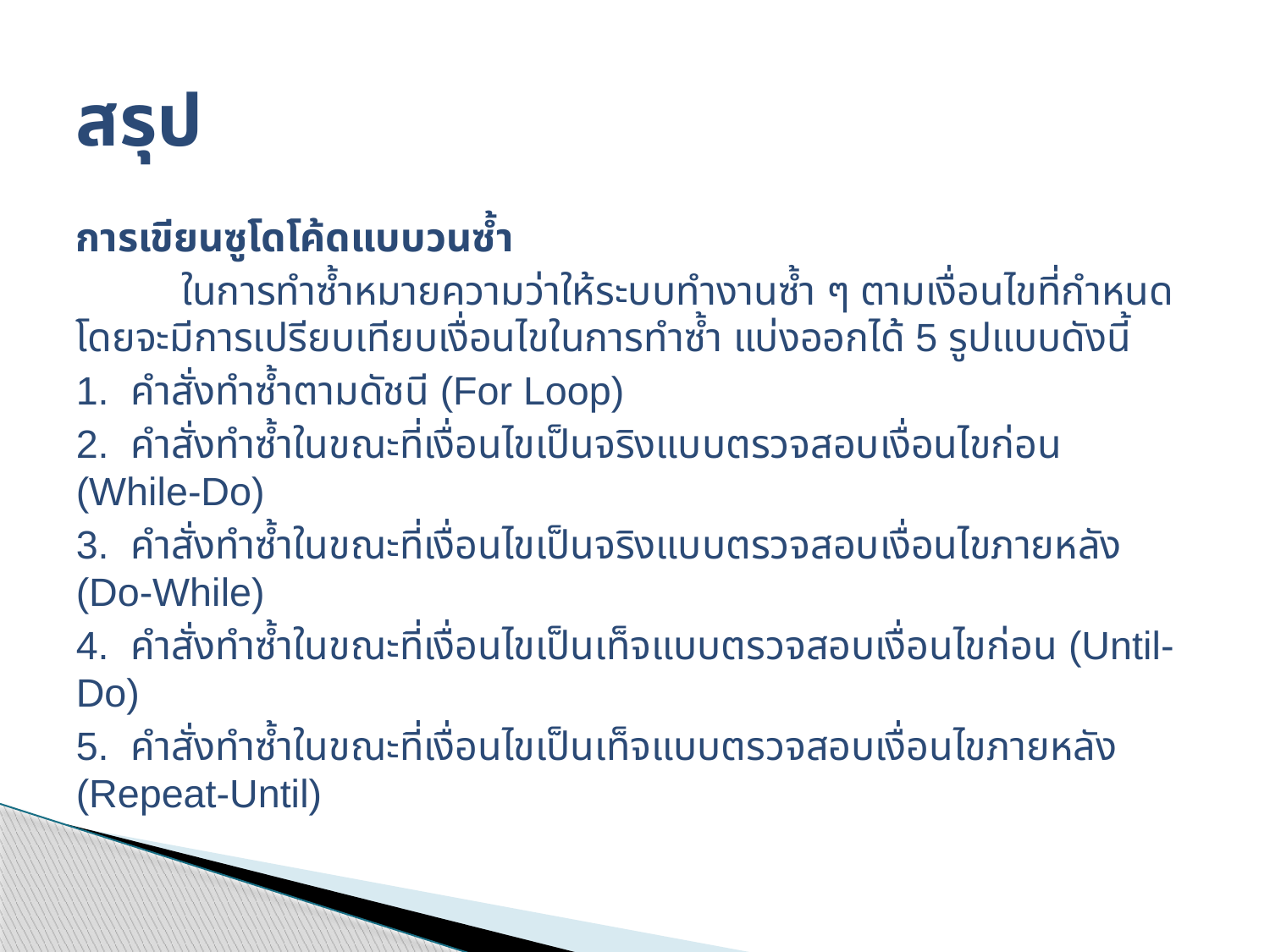

# สรุป
การเขียนซูโดโค้ดแบบวนซ้ำ
	ในการทำซ้ำหมายความว่าให้ระบบทำงานซ้ำ ๆ ตามเงื่อนไขที่กำหนดโดยจะมีการเปรียบเทียบเงื่อนไขในการทำซ้ำ แบ่งออกได้ 5 รูปแบบดังนี้
1.  คำสั่งทำซ้ำตามดัชนี (For Loop)
2.  คำสั่งทำซ้ำในขณะที่เงื่อนไขเป็นจริงแบบตรวจสอบเงื่อนไขก่อน (While-Do)
3.  คำสั่งทำซ้ำในขณะที่เงื่อนไขเป็นจริงแบบตรวจสอบเงื่อนไขภายหลัง (Do-While)
4.  คำสั่งทำซ้ำในขณะที่เงื่อนไขเป็นเท็จแบบตรวจสอบเงื่อนไขก่อน (Until-Do)
5.  คำสั่งทำซ้ำในขณะที่เงื่อนไขเป็นเท็จแบบตรวจสอบเงื่อนไขภายหลัง (Repeat-Until)